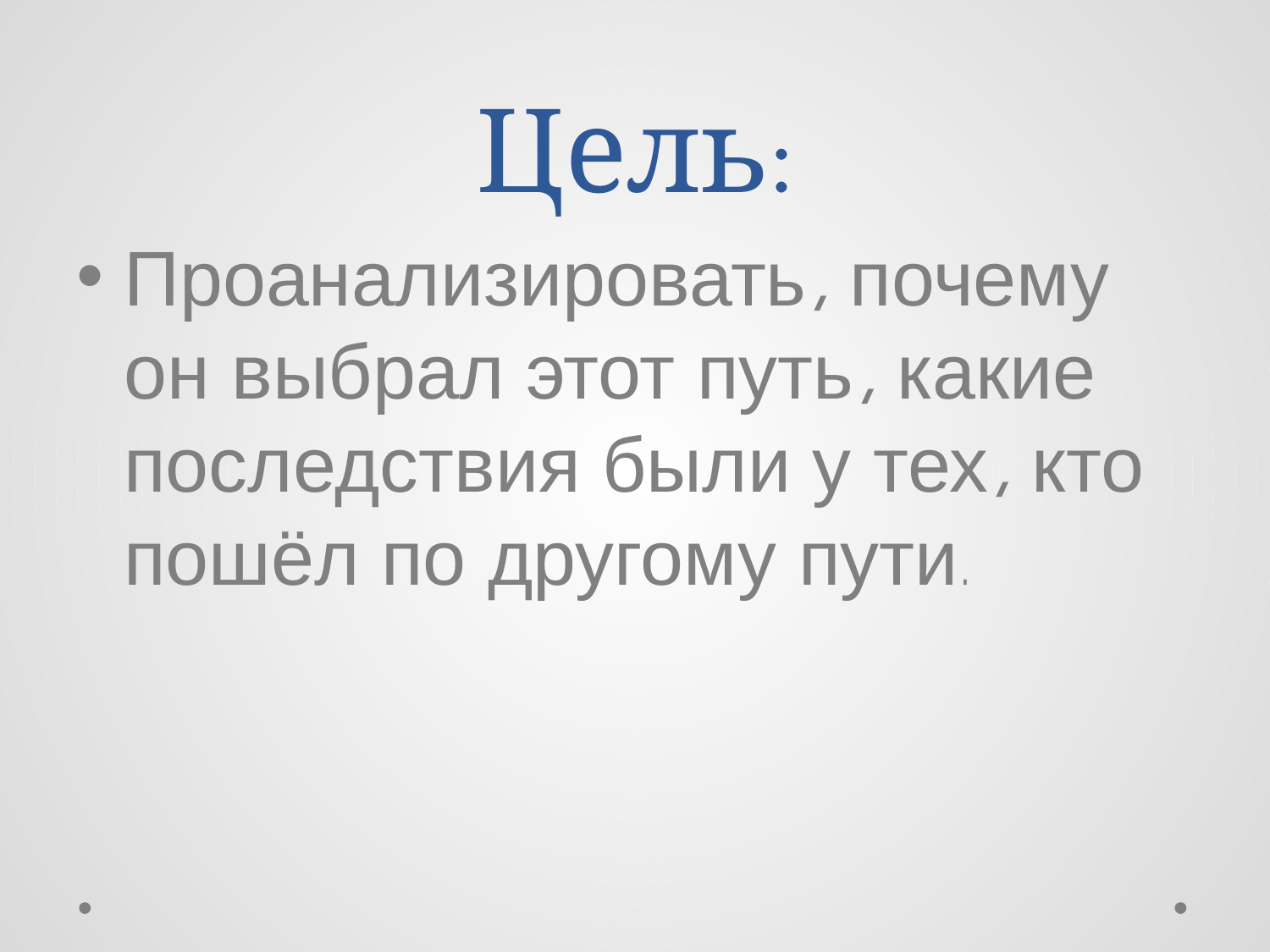

# Цель:
Проанализировать, почему он выбрал этот путь, какие последствия были у тех, кто пошёл по другому пути.